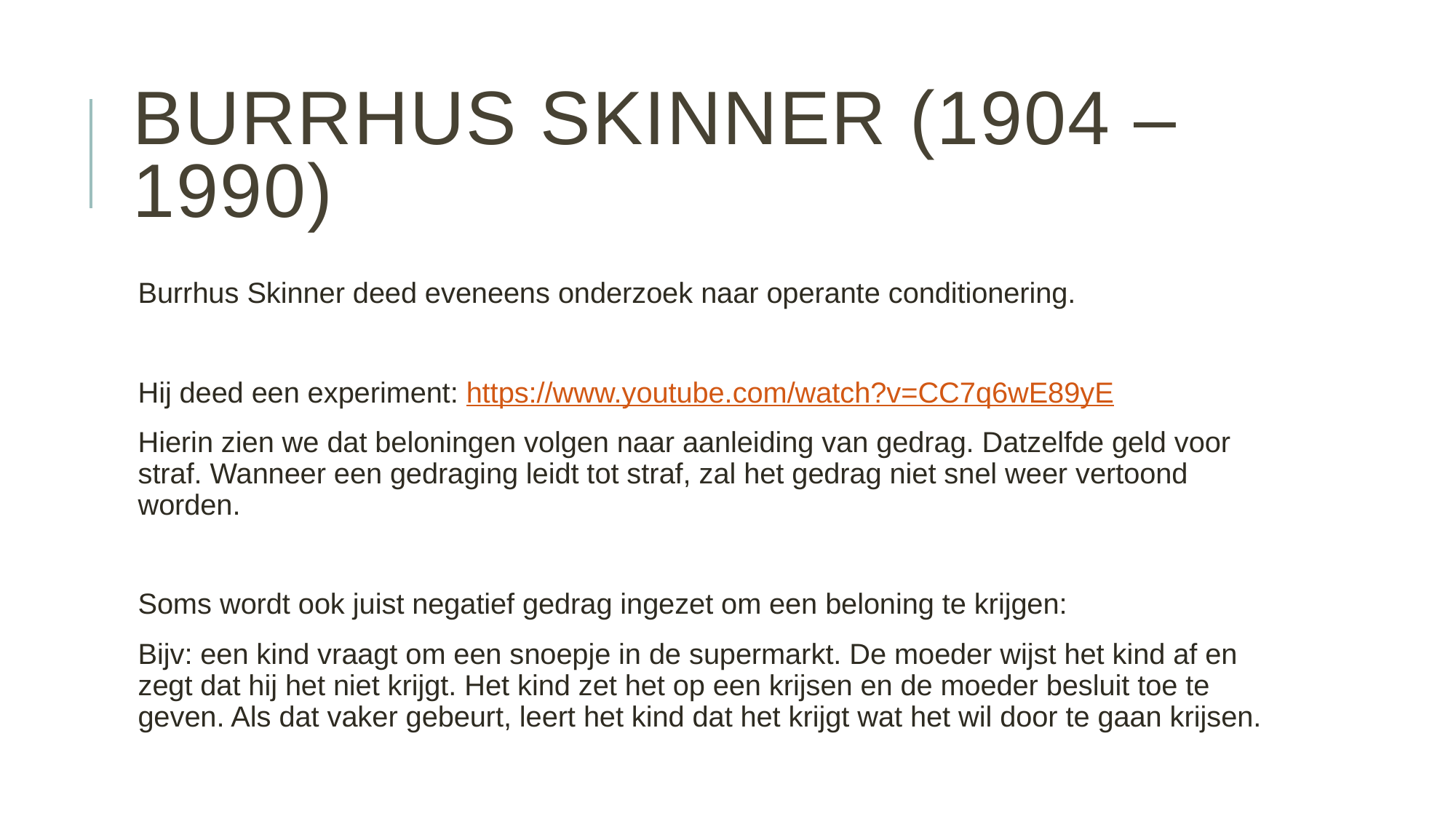

# Burrhus Skinner (1904 – 1990)
Burrhus Skinner deed eveneens onderzoek naar operante conditionering.

Hij deed een experiment: https://www.youtube.com/watch?v=CC7q6wE89yE
Hierin zien we dat beloningen volgen naar aanleiding van gedrag. Datzelfde geld voor straf. Wanneer een gedraging leidt tot straf, zal het gedrag niet snel weer vertoond worden.

Soms wordt ook juist negatief gedrag ingezet om een beloning te krijgen:
Bijv: een kind vraagt om een snoepje in de supermarkt. De moeder wijst het kind af en zegt dat hij het niet krijgt. Het kind zet het op een krijsen en de moeder besluit toe te geven. Als dat vaker gebeurt, leert het kind dat het krijgt wat het wil door te gaan krijsen.